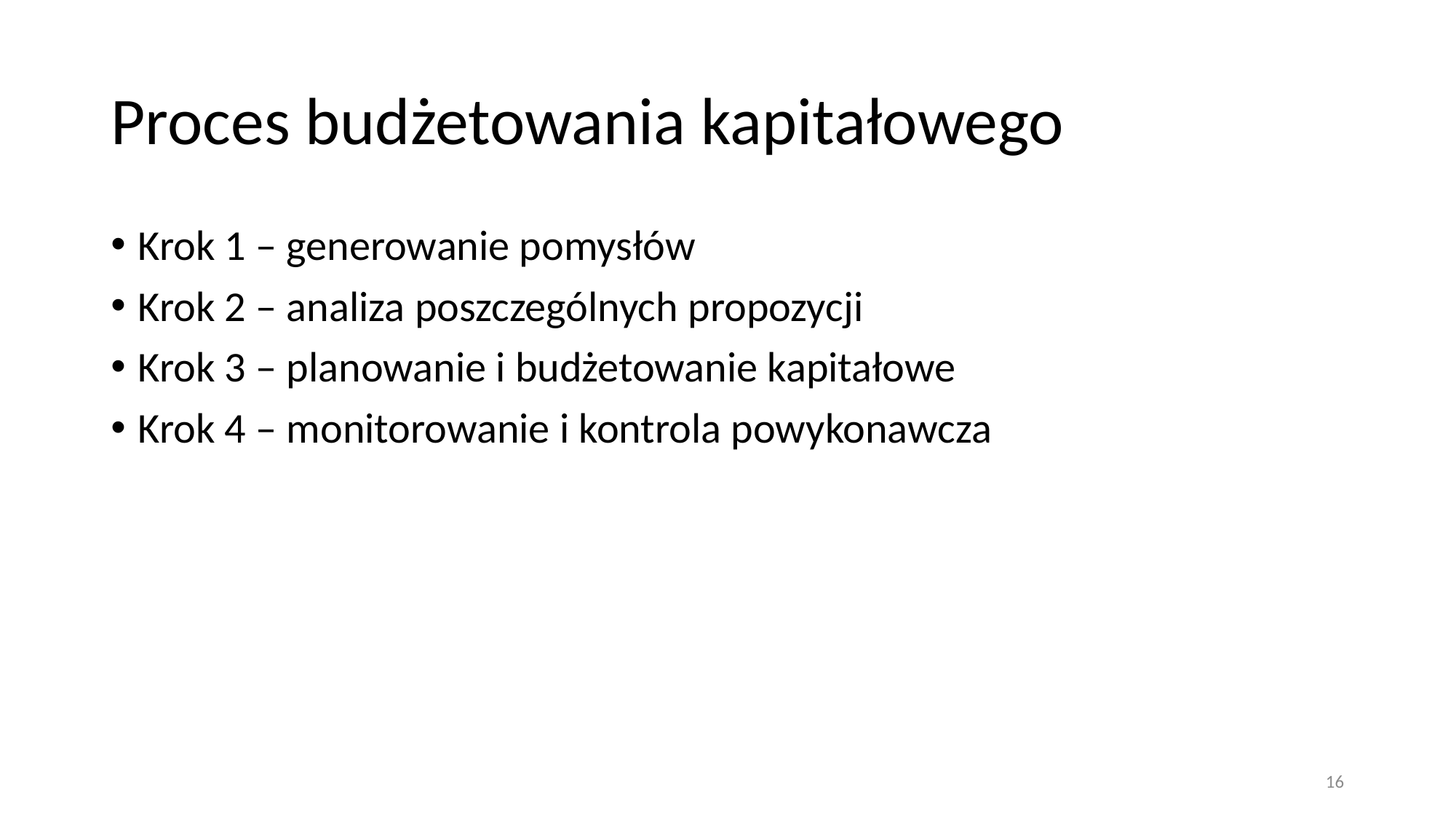

# Proces budżetowania kapitałowego
Krok 1 – generowanie pomysłów
Krok 2 – analiza poszczególnych propozycji
Krok 3 – planowanie i budżetowanie kapitałowe
Krok 4 – monitorowanie i kontrola powykonawcza
16